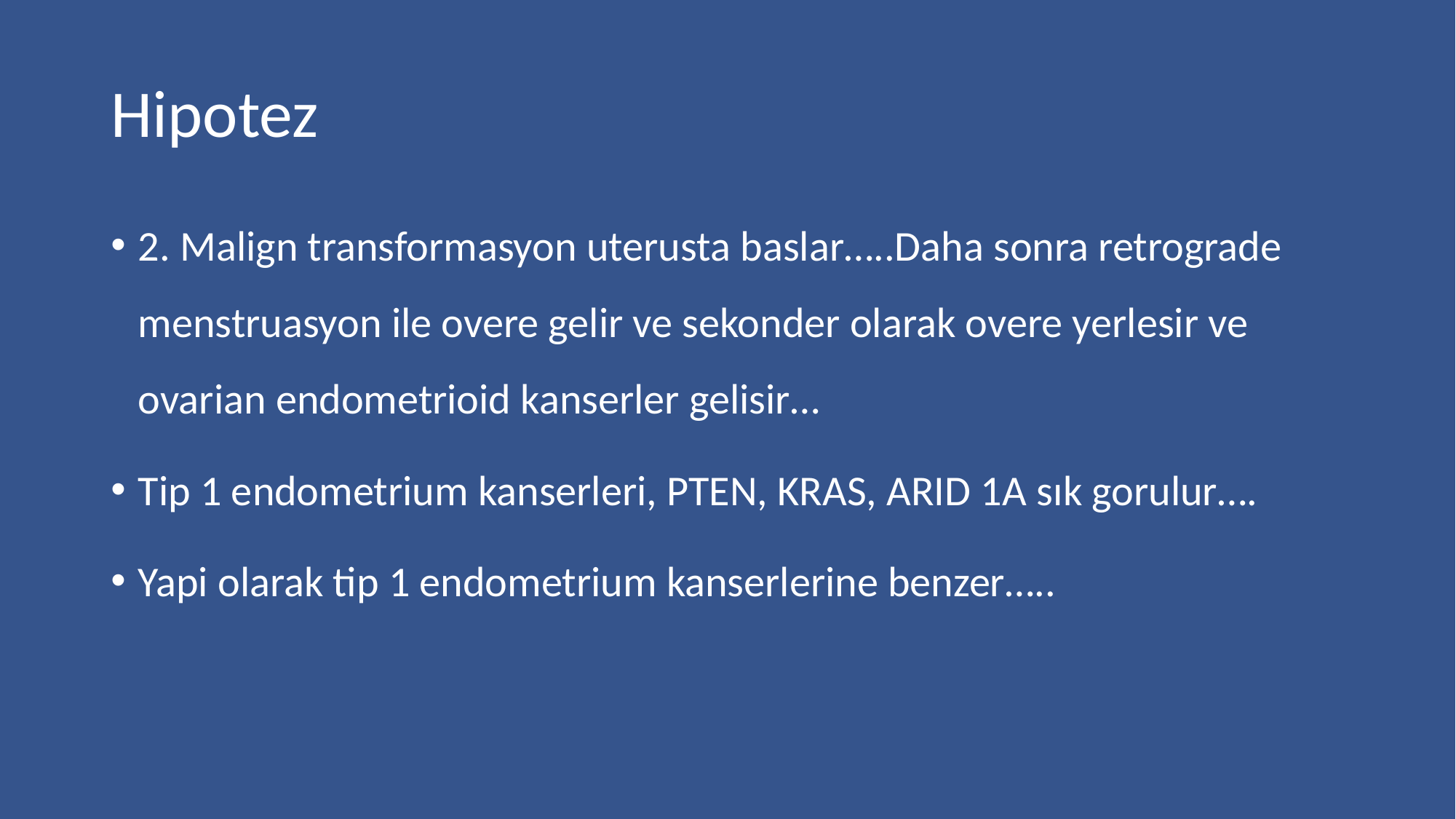

# Hipotez
2. Malign transformasyon uterusta baslar…..Daha sonra retrograde menstruasyon ile overe gelir ve sekonder olarak overe yerlesir ve ovarian endometrioid kanserler gelisir…
Tip 1 endometrium kanserleri, PTEN, KRAS, ARID 1A sık gorulur….
Yapi olarak tip 1 endometrium kanserlerine benzer…..